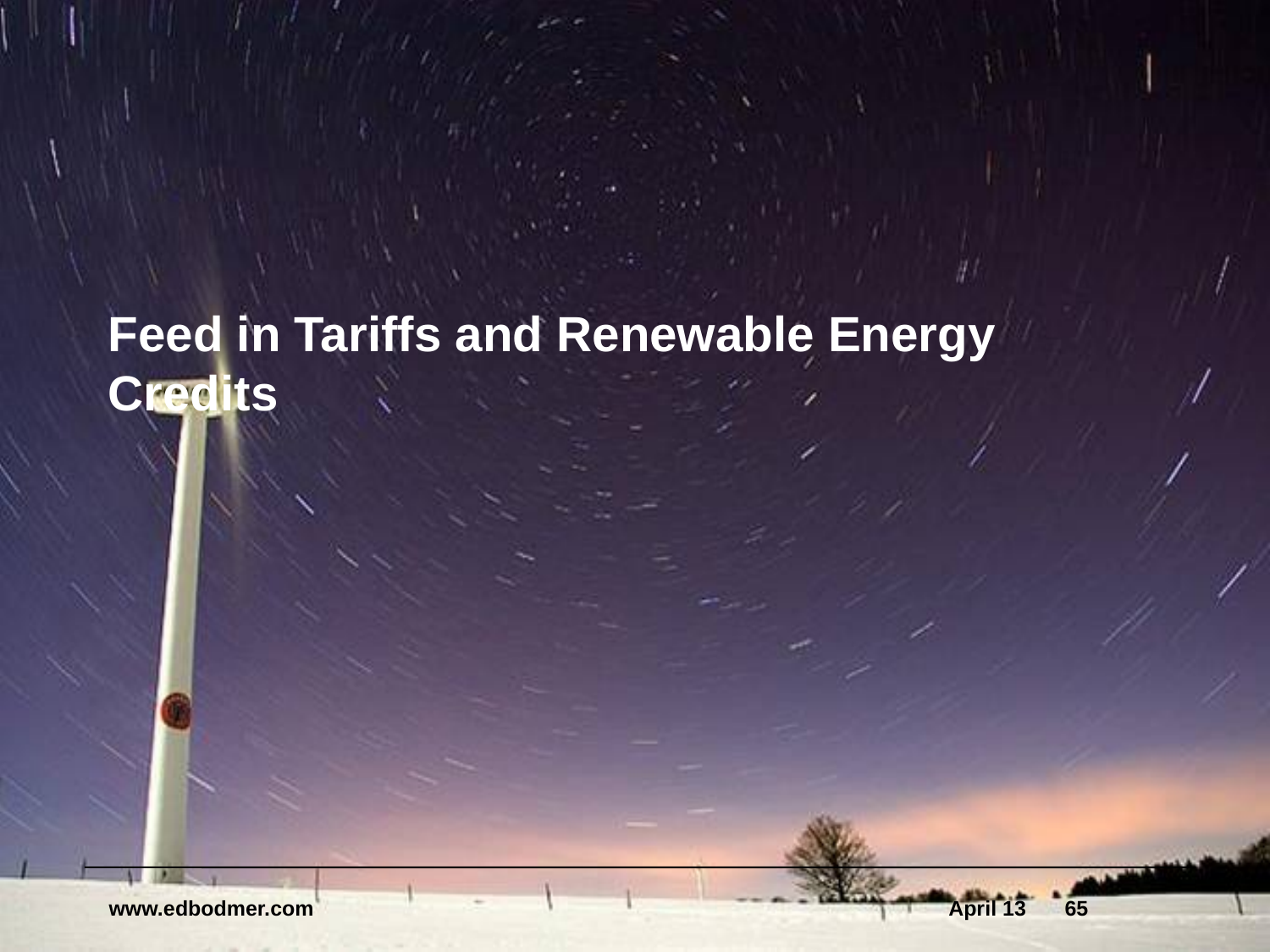

# Feed in Tariffs and Renewable Energy Credits